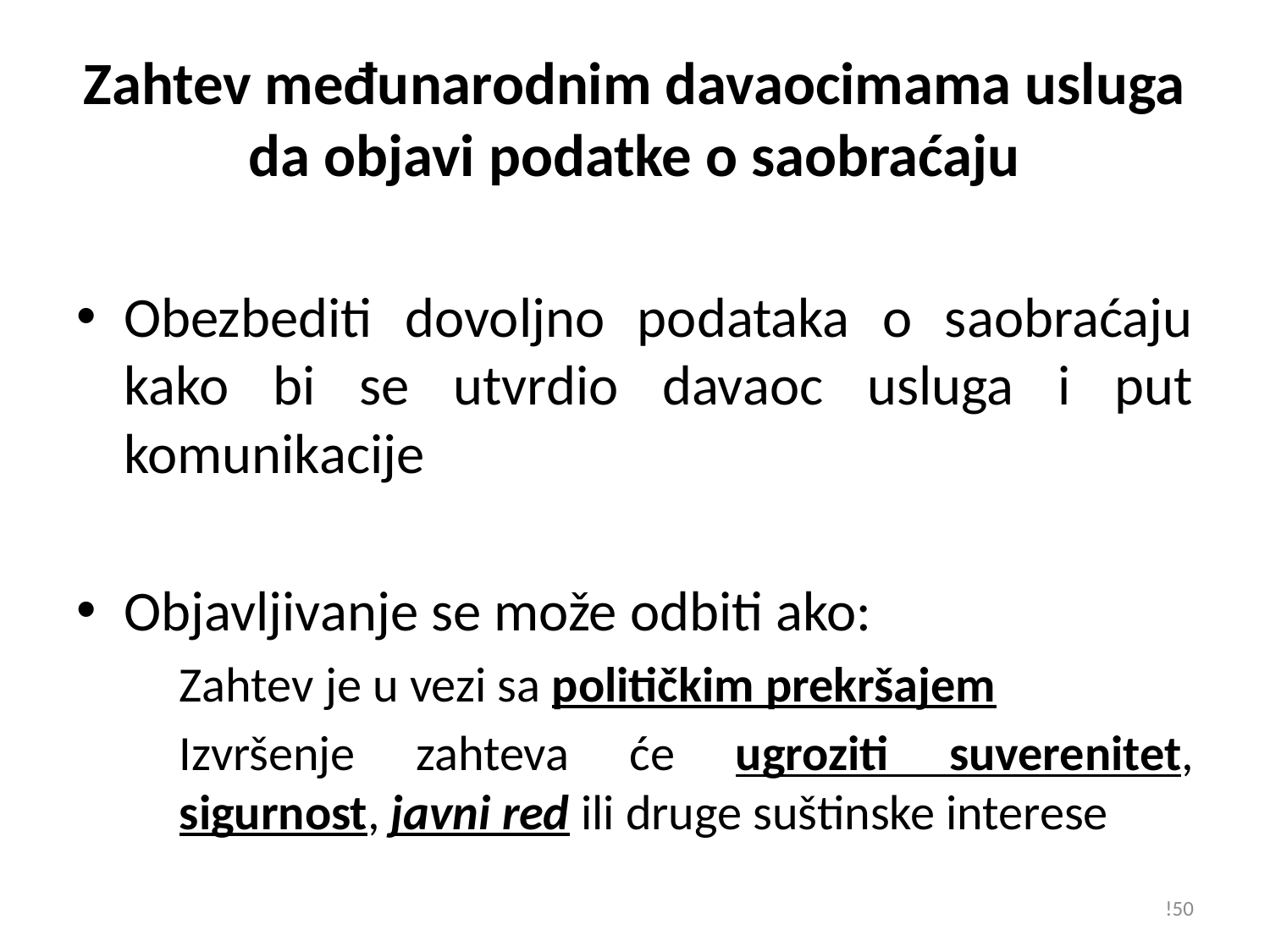

# Zahtev međunarodnim davaocimama usluga da objavi podatke o saobraćaju
Obezbediti dovoljno podataka o saobraćaju kako bi se utvrdio davaoc usluga i put komunikacije

Objavljivanje se može odbiti ako:
Zahtev je u vezi sa političkim prekršajem
Izvršenje zahteva će ugroziti suverenitet, sigurnost, javni red ili druge suštinske interese

!50